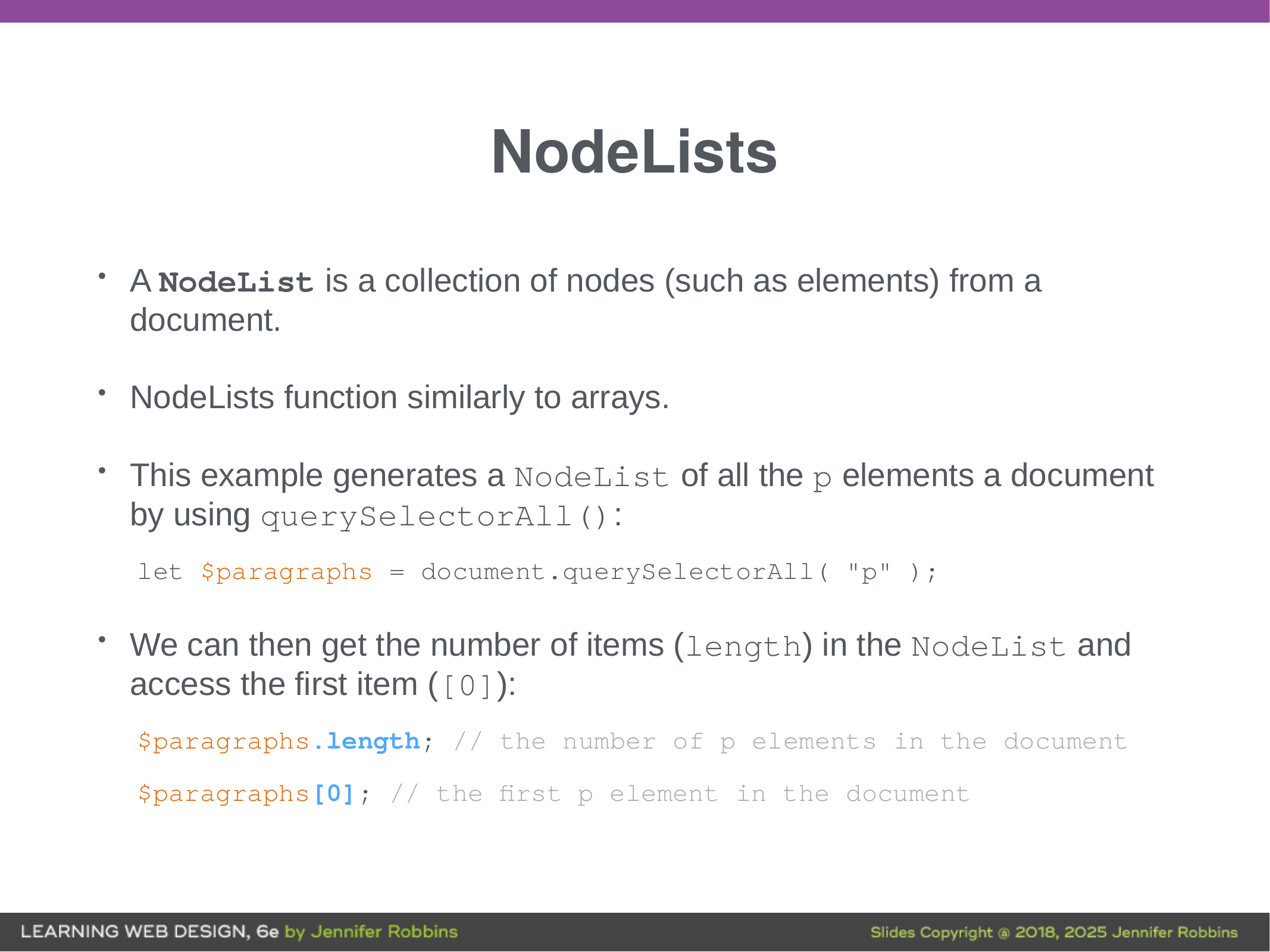

# NodeLists
A NodeList is a collection of nodes (such as elements) from a document.
NodeLists function similarly to arrays.
This example generates a NodeList of all the p elements a document by using querySelectorAll():
let $paragraphs = document.querySelectorAll( "p" );
We can then get the number of items (length) in the NodeList and access the first item ([0]):
$paragraphs.length; // the number of p elements in the document
$paragraphs[0]; // the first p element in the document